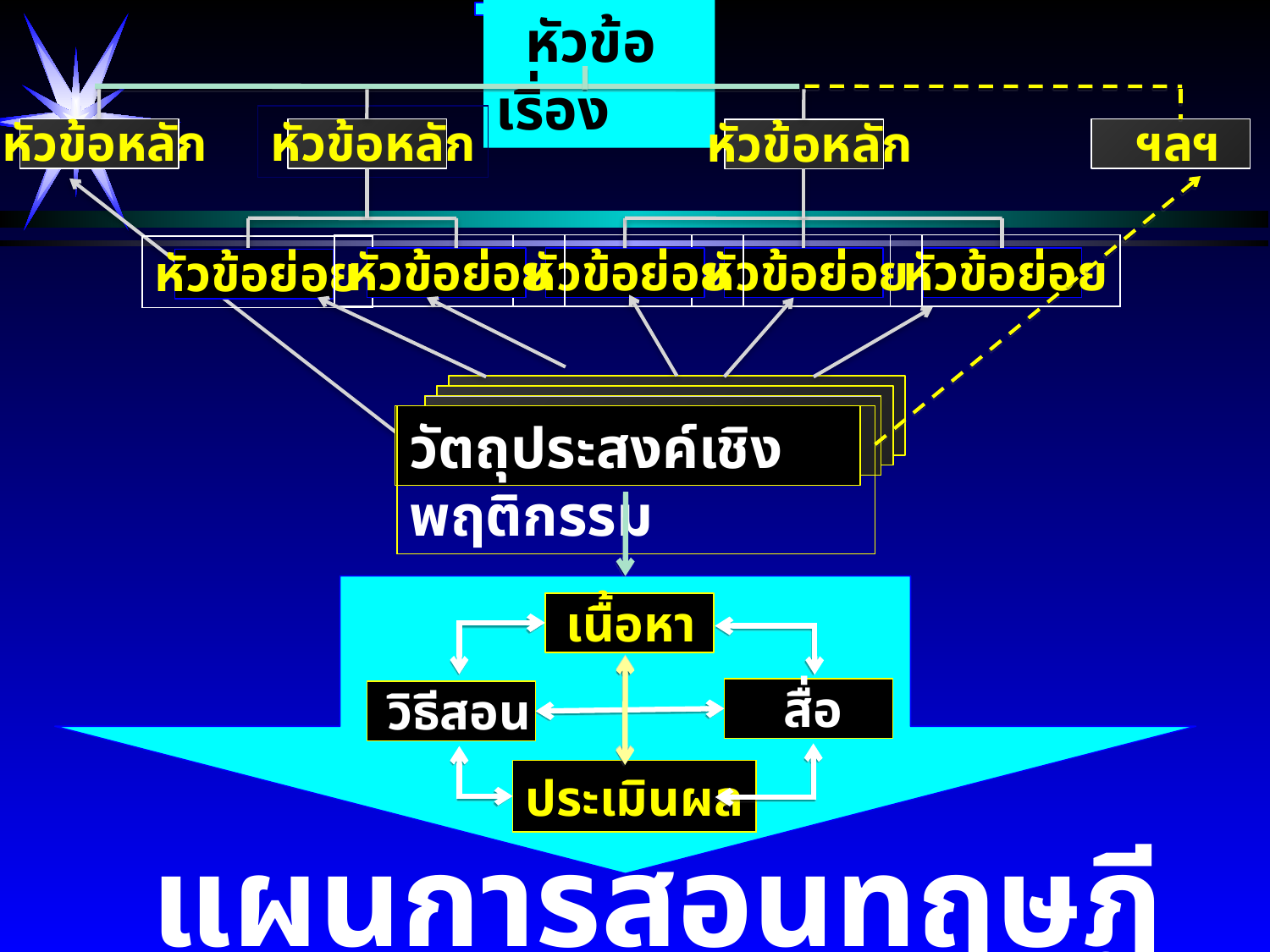

หัวข้อเรื่อง

หัวข้อหลัก

หัวข้อหลัก

ฯลฯ

หัวข้อหลัก

หัวข้อย่อย

หัวข้อย่อย

หัวข้อย่อย

หัวข้อย่อย

หัวข้อย่อย

วัตถุประสงค์เชิงพฤติกรรม

เนื้อหา

สื่อ

วิธีสอน

ประเมินผล

แผนการสอนทฤษฏี